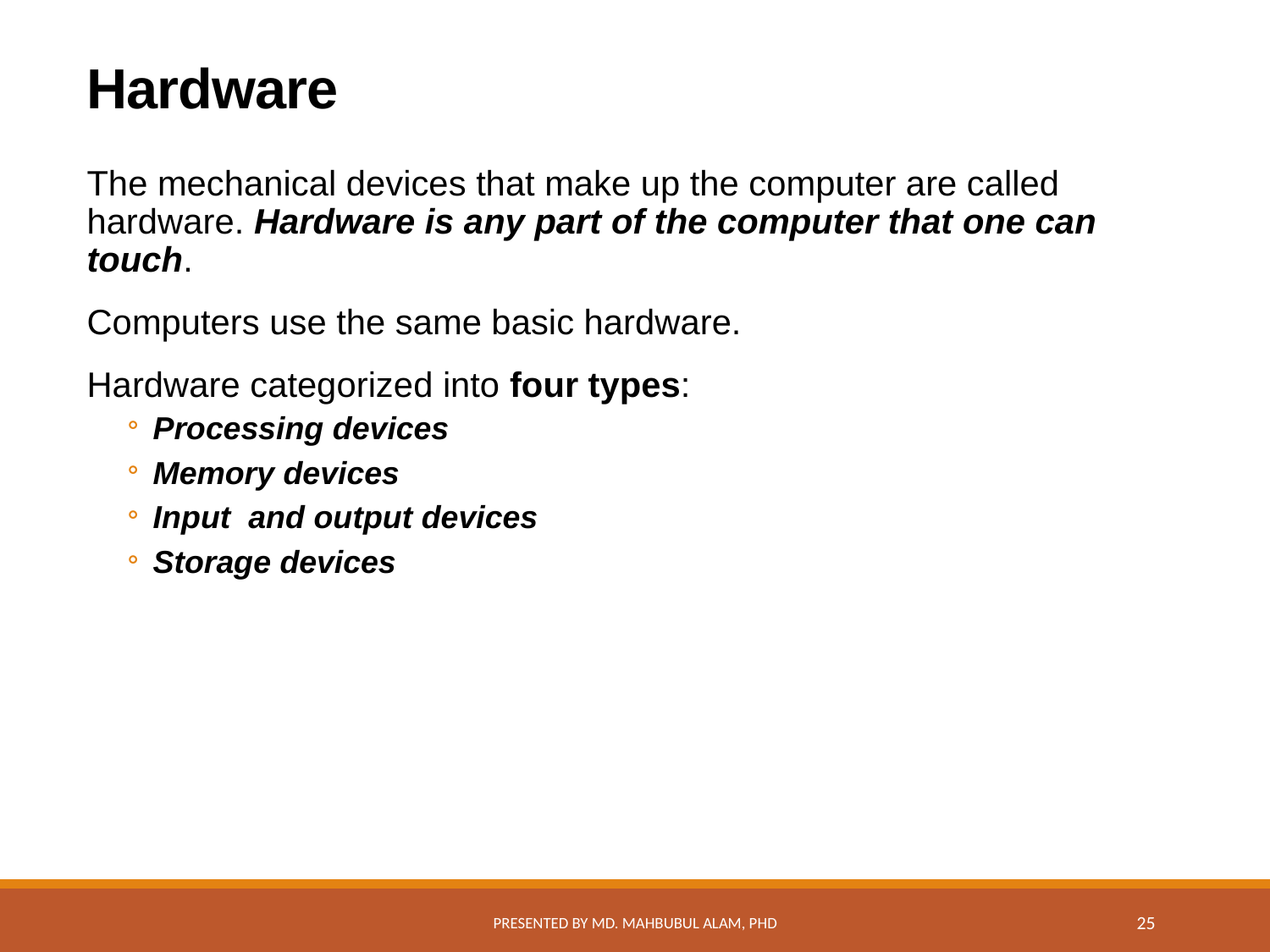

# Hardware
The mechanical devices that make up the computer are called hardware. Hardware is any part of the computer that one can touch.
Computers use the same basic hardware.
Hardware categorized into four types:
Processing devices
Memory devices
Input  and output devices
Storage devices

Presented by Md. Mahbubul Alam, PhD
25